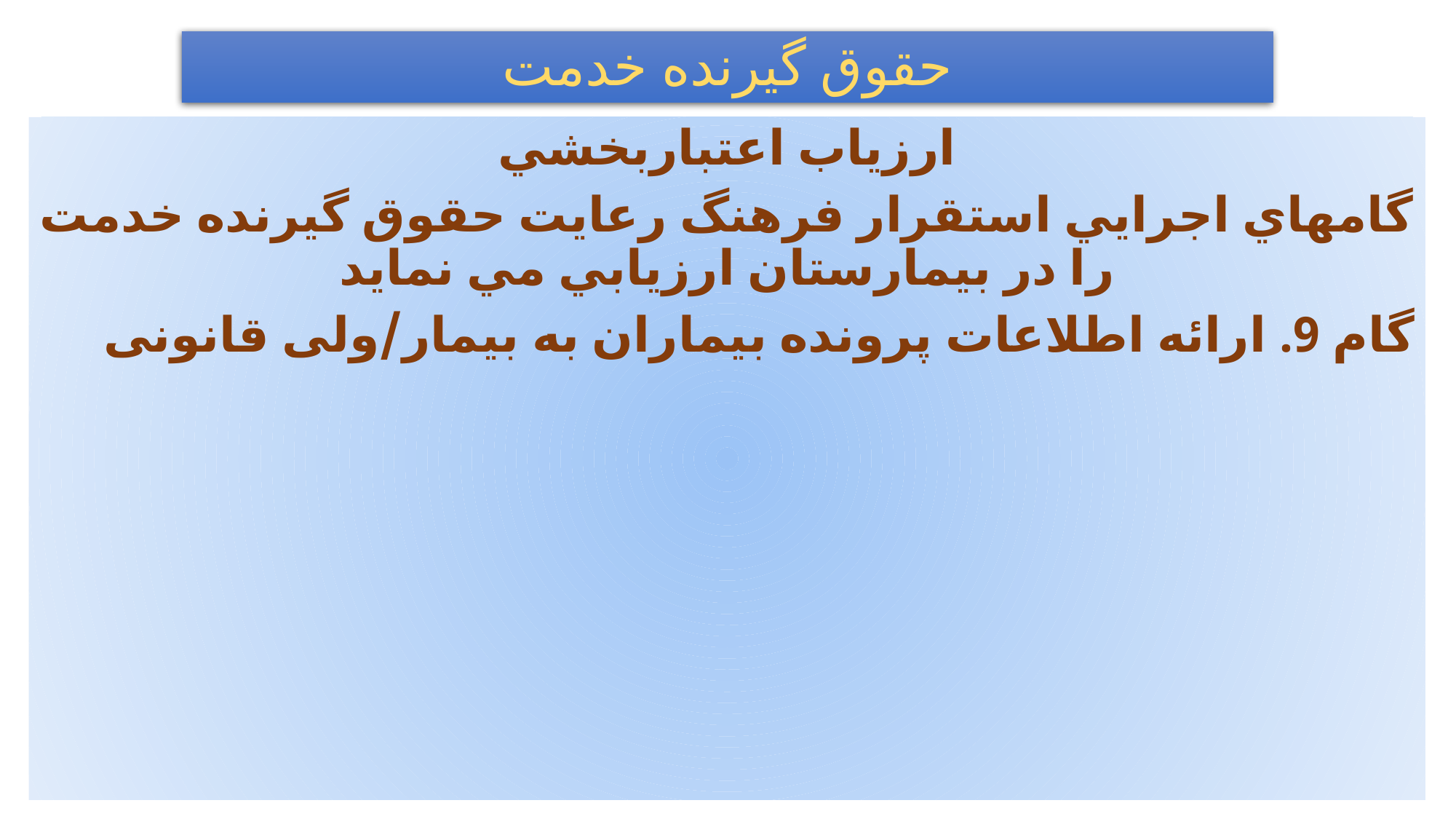

# حقوق گيرنده خدمت
ارزياب اعتباربخشي
گامهاي اجرايي استقرار فرهنگ رعايت حقوق گيرنده خدمت را در بيمارستان ارزيابي مي نمايد
گام 9. ارائه اطلاعات پرونده بيماران به بیمار/ولی قانونی